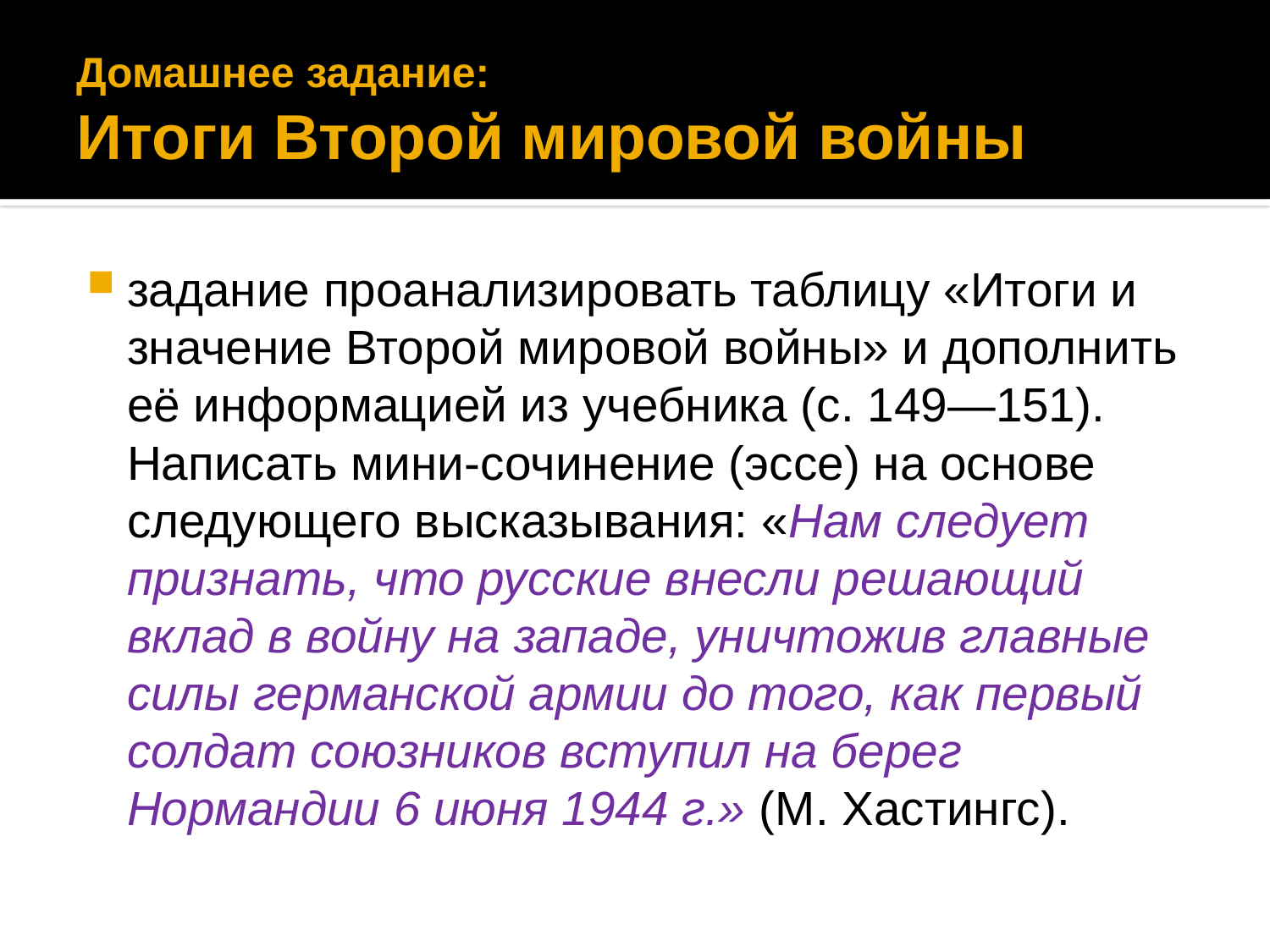

# Домашнее задание: Итоги Второй мировой войны
задание проанализировать таблицу «Итоги и значение Второй мировой войны» и дополнить её информацией из учебника (с. 149—151). Написать мини-сочинение (эссе) на основе следующего высказывания: «Нам следует признать, что русские внесли решающий вклад в войну на западе, уничтожив главные силы германской армии до того, как первый солдат союзников вступил на берег Нормандии 6 июня 1944 г.» (М. Хастингс).